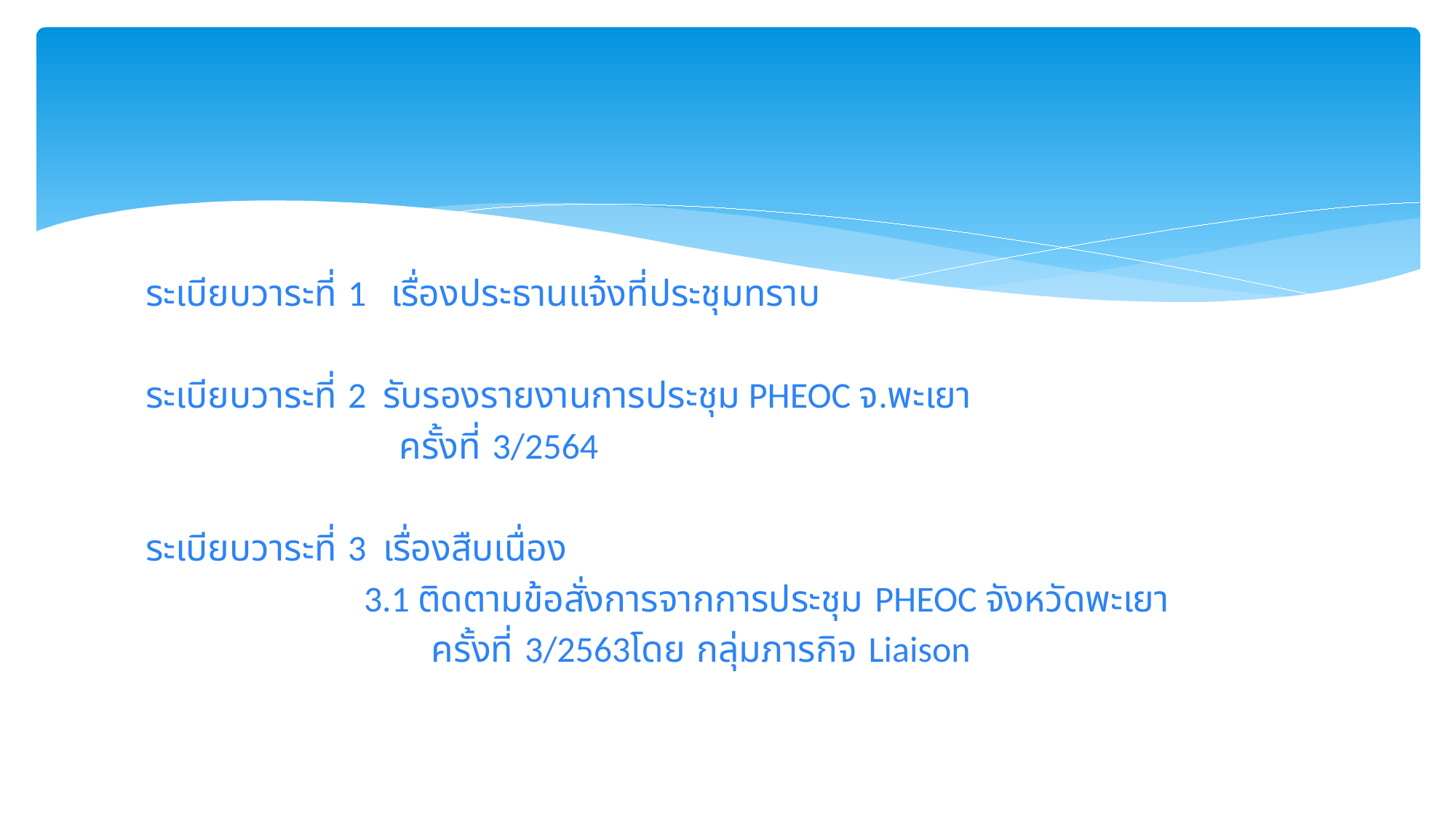

ระเบียบวาระที่ 1   เรื่องประธานแจ้งที่ประชุมทราบ

ระเบียบวาระที่ 2  รับรองรายงานการประชุม PHEOC จ.พะเยา
                               ครั้งที่ 3/2564

ระเบียบวาระที่ 3  เรื่องสืบเนื่อง
		3.1 ติดตามข้อสั่งการจากการประชุม PHEOC จังหวัดพะเยา
		      ครั้งที่ 3/2563โดย กลุ่มภารกิจ Liaison